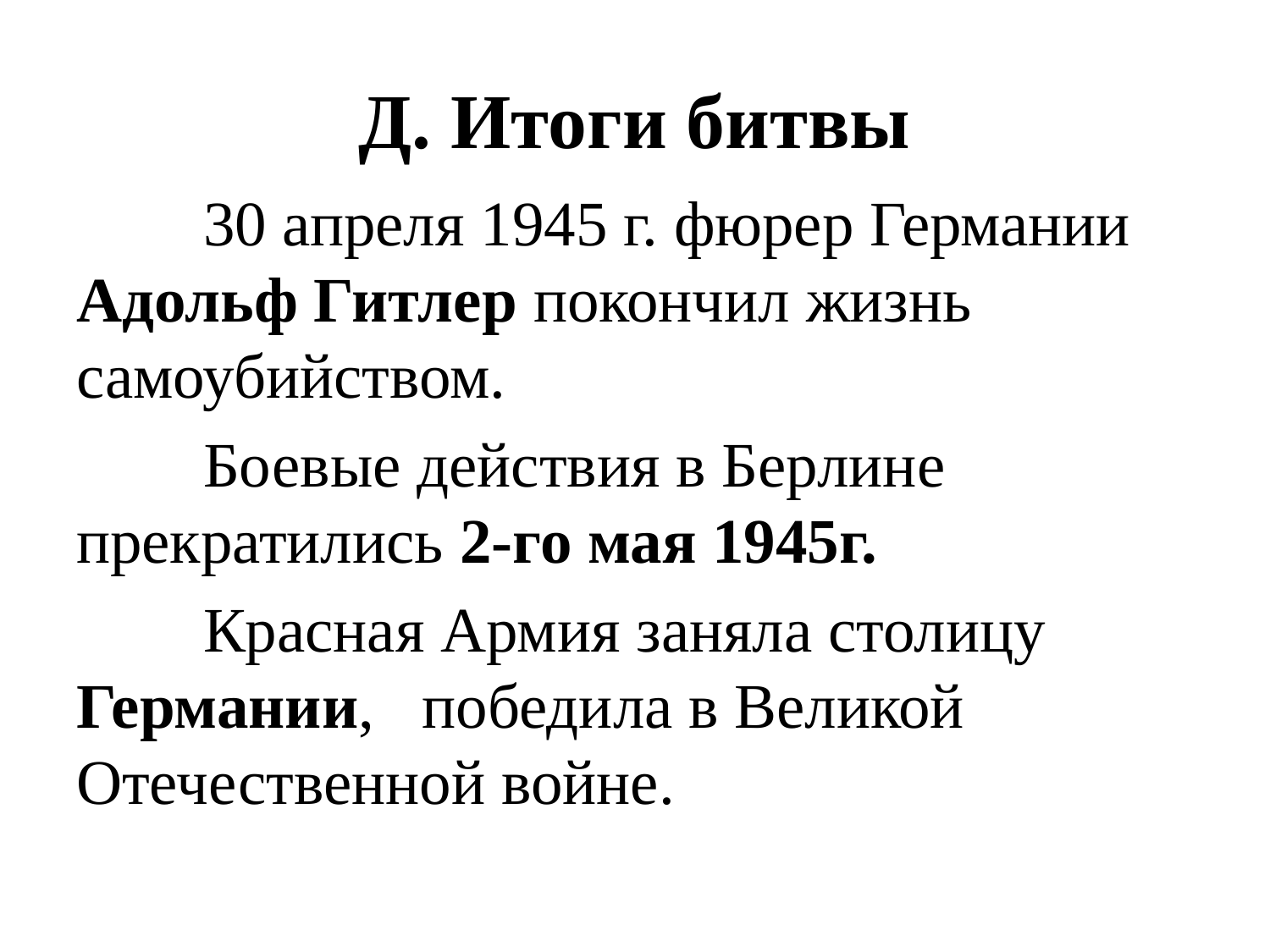

# Д. Итоги битвы
	30 апреля 1945 г. фюрер Германии Адольф Гитлер покончил жизнь самоубийством.
	Боевые действия в Берлине прекратились 2-го мая 1945г.
	Красная Армия заняла столицу Германии,   победила в Великой Отечественной войне.